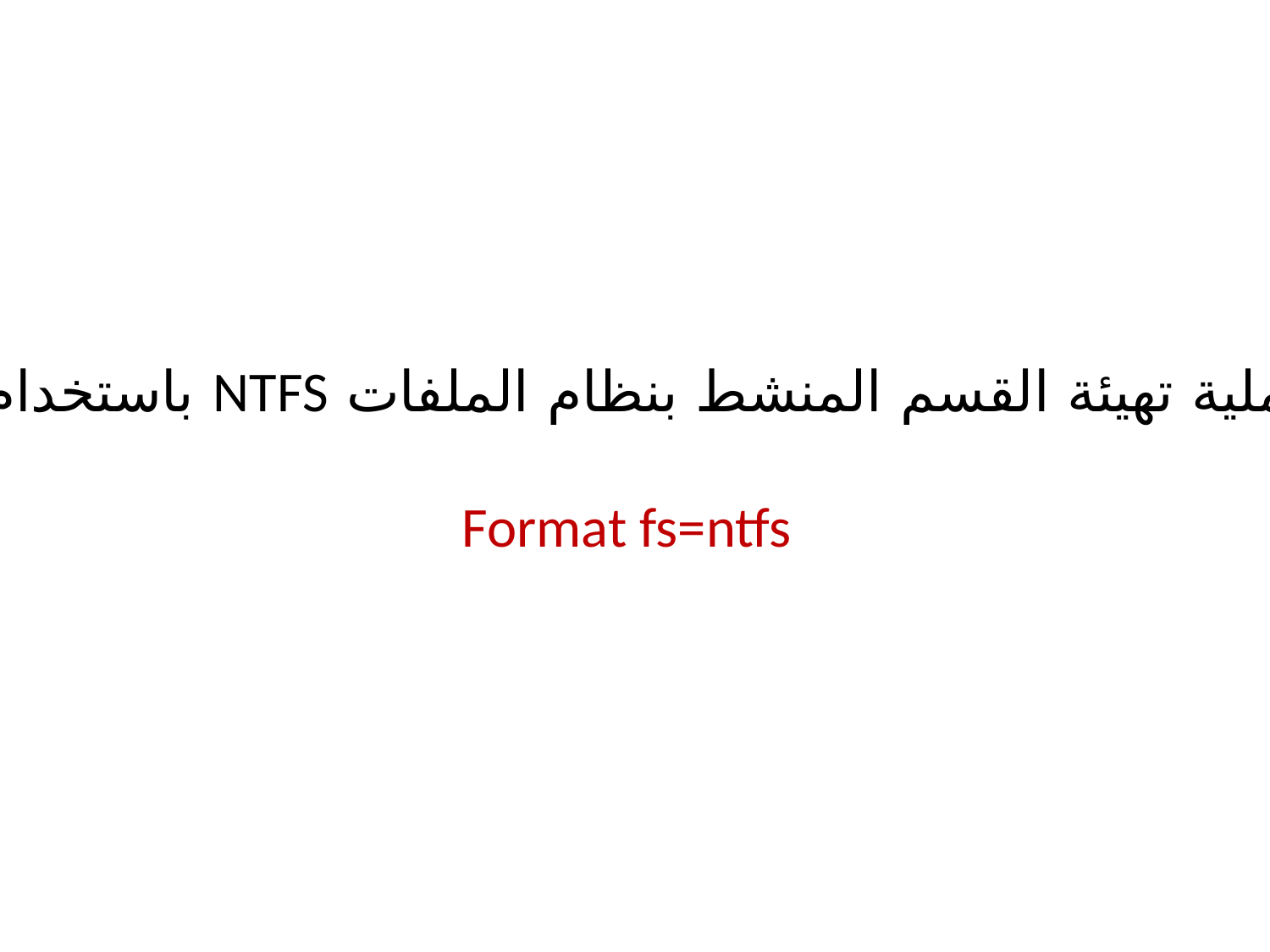

نقوم الآن بعملية تهيئة القسم المنشط بنظام الملفات NTFS باستخدام الأمر التالي:

Format fs=ntfs